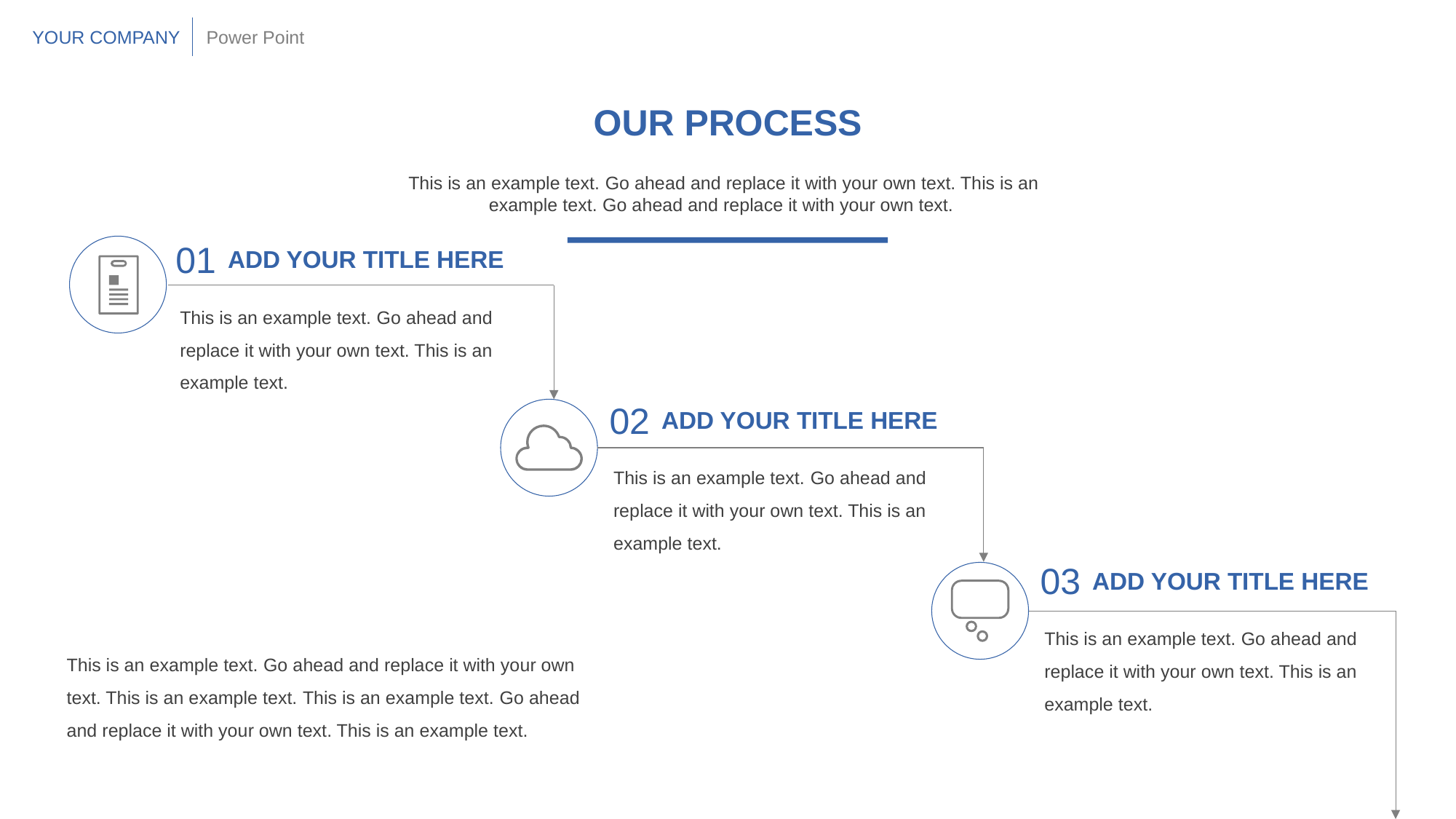

YOUR COMPANY
Power Point
OUR PROCESS
This is an example text. Go ahead and replace it with your own text. This is an example text. Go ahead and replace it with your own text.
01

ADD YOUR TITLE HERE
This is an example text. Go ahead and replace it with your own text. This is an example text.
02

ADD YOUR TITLE HERE
This is an example text. Go ahead and replace it with your own text. This is an example text.
03
ADD YOUR TITLE HERE

This is an example text. Go ahead and replace it with your own text. This is an example text.
This is an example text. Go ahead and replace it with your own text. This is an example text. This is an example text. Go ahead and replace it with your own text. This is an example text.